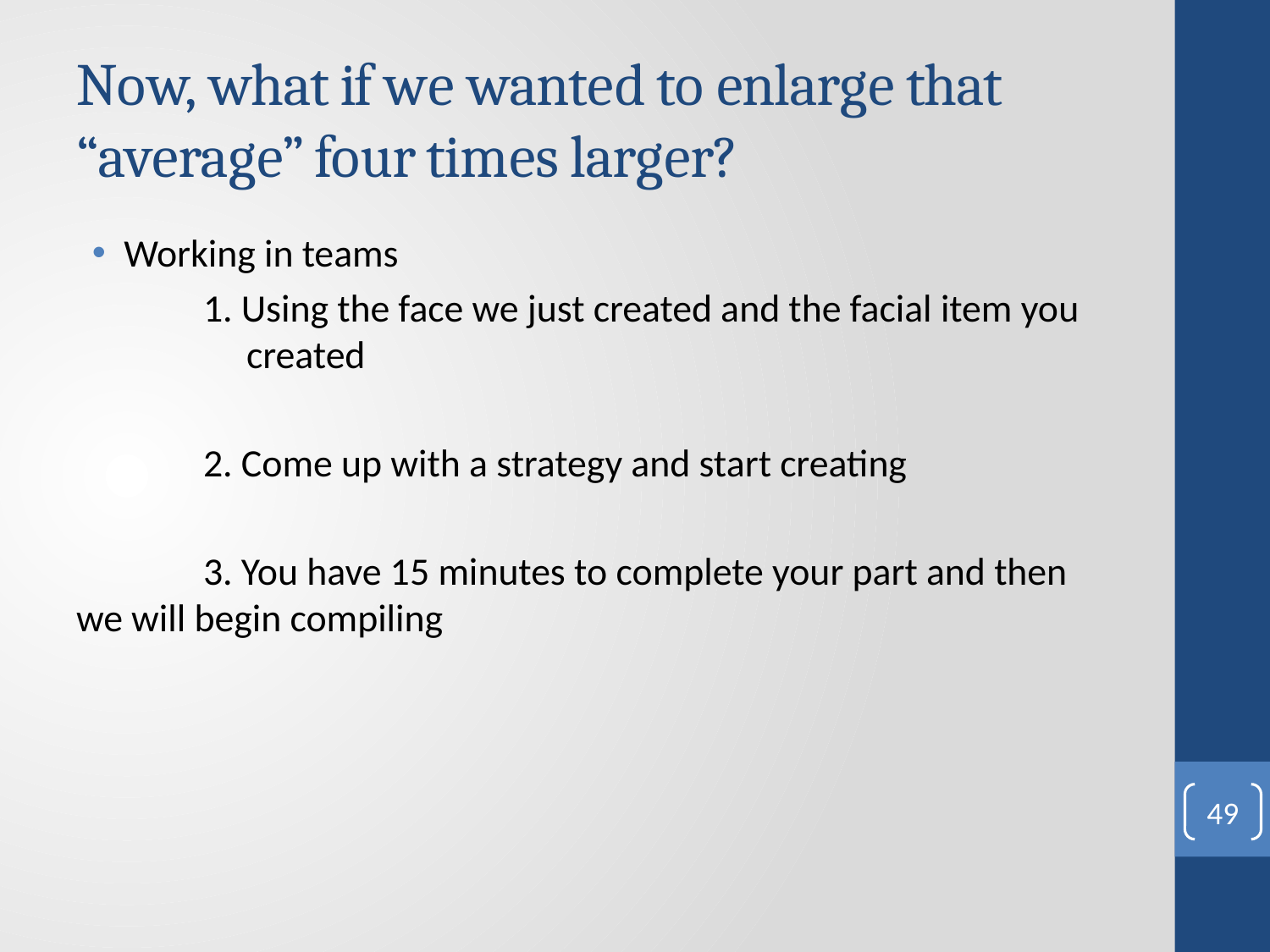

# Now, what if we wanted to enlarge that “average” four times larger?
Working in teams
	1. Using the face we just created and the facial item you 		     created

	2. Come up with a strategy and start creating

	3. You have 15 minutes to complete your part and then 	we will begin compiling
49